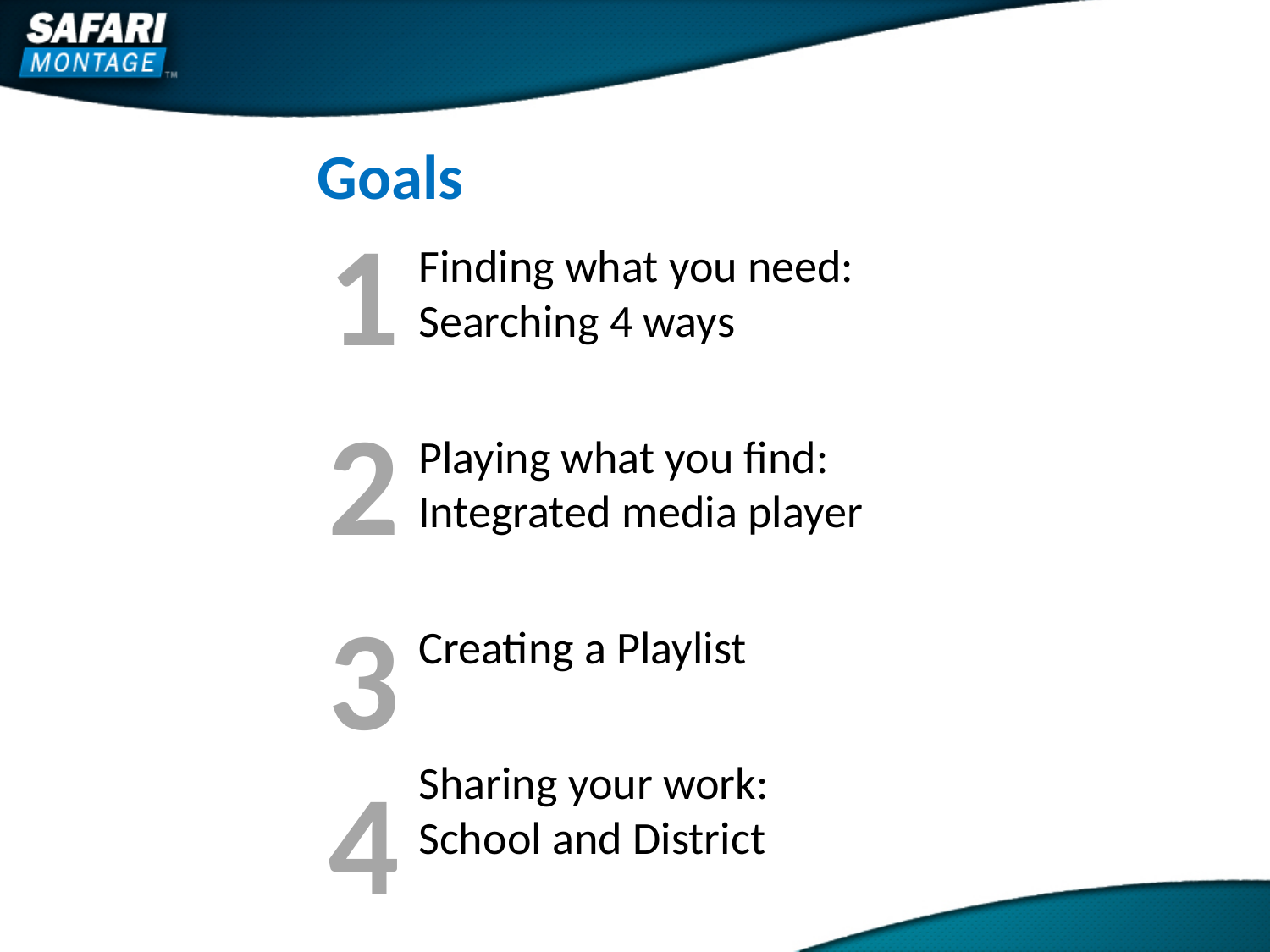

Goals
1
Finding what you need:
Searching 4 ways
Playing what you find:
Integrated media player
Creating a Playlist
Sharing your work:
School and District

2
3
4